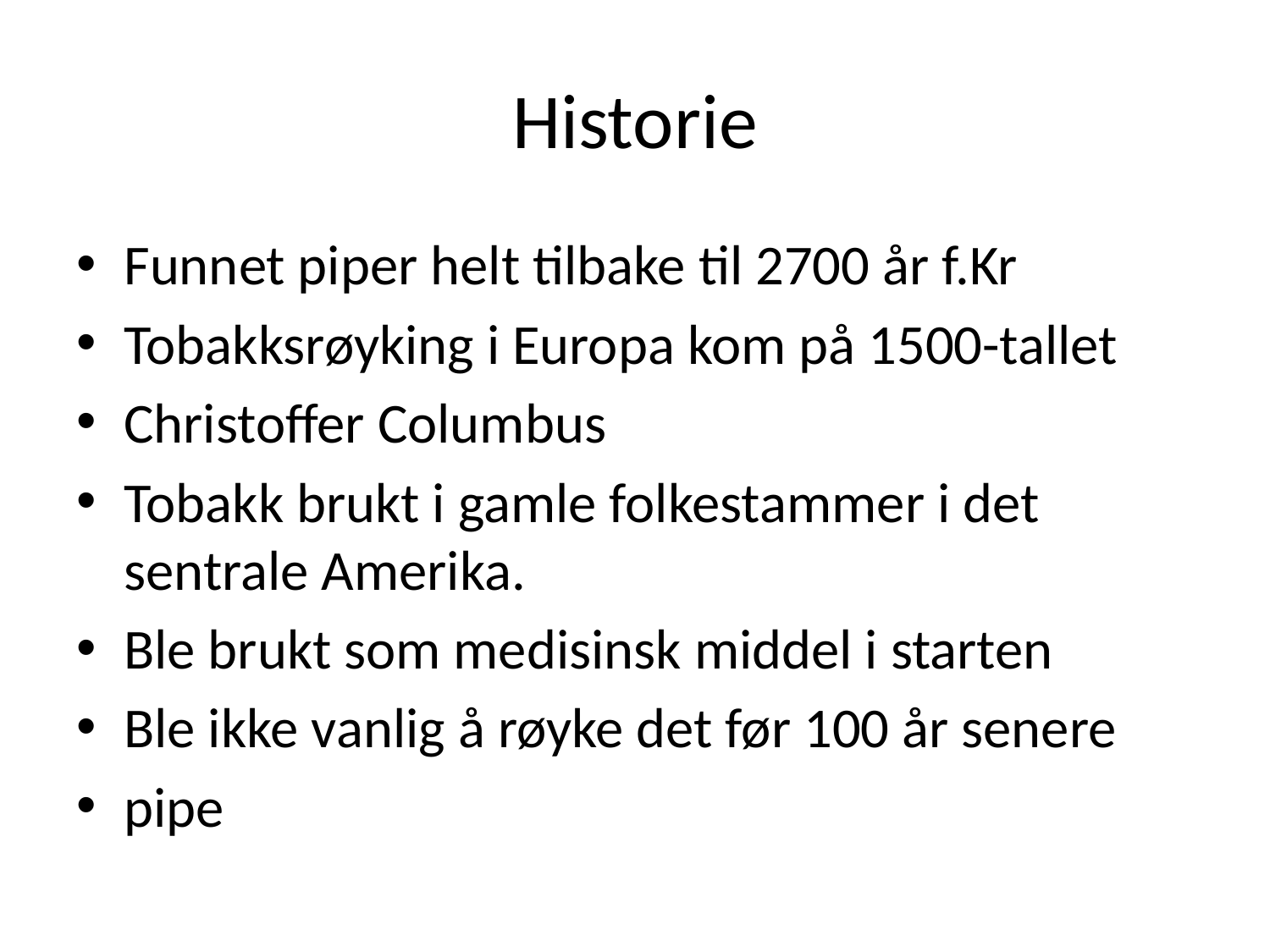

# Historie
Funnet piper helt tilbake til 2700 år f.Kr
Tobakksrøyking i Europa kom på 1500-tallet
Christoffer Columbus
Tobakk brukt i gamle folkestammer i det sentrale Amerika.
Ble brukt som medisinsk middel i starten
Ble ikke vanlig å røyke det før 100 år senere
pipe